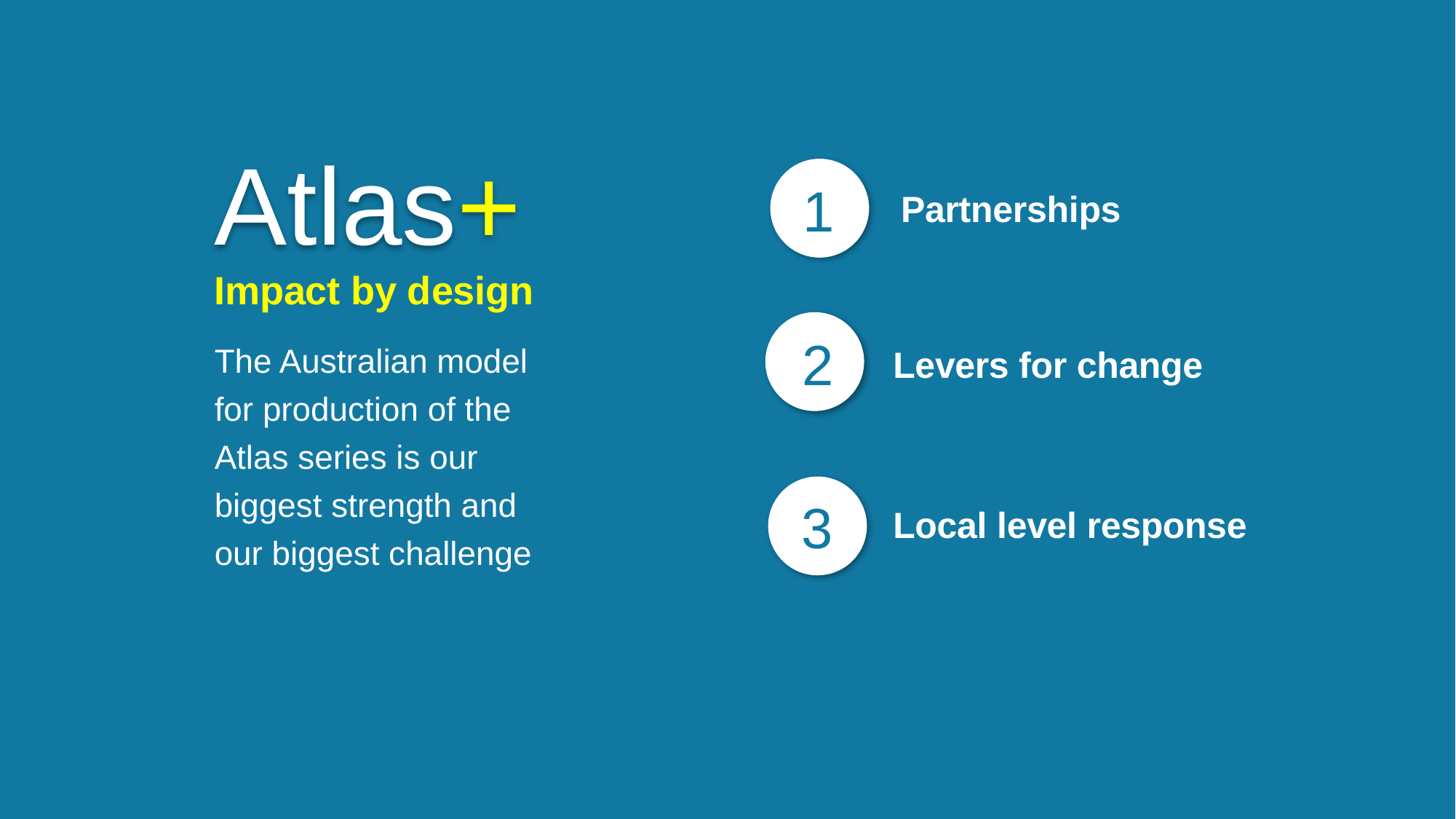

Atlas+

1
Partnerships
Impact by design

2
The Australian model for production of the Atlas series is our biggest strength and our biggest challenge

Levers for change

3
Local level response